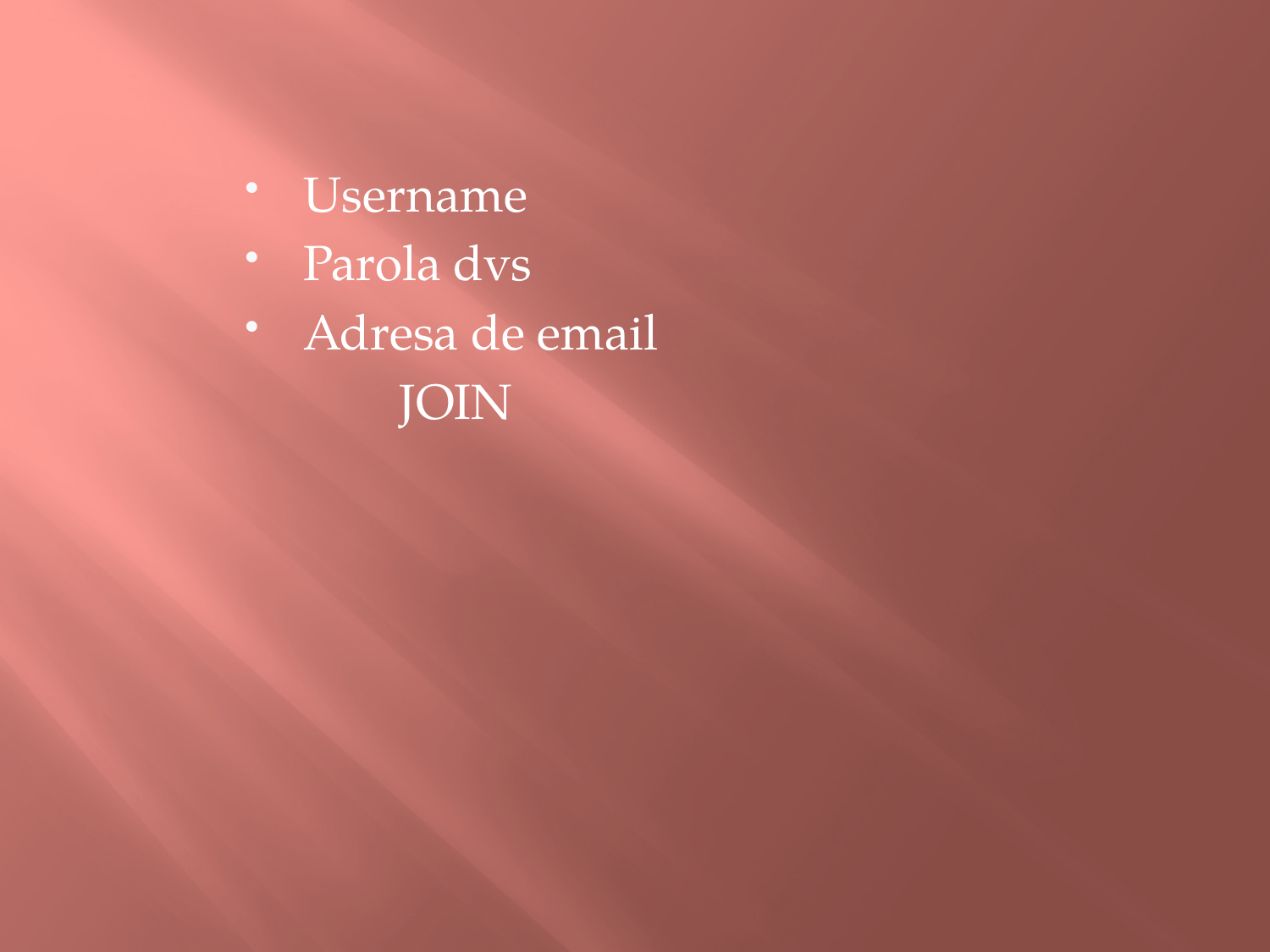

Username
Parola dvs
Adresa de email
              JOIN